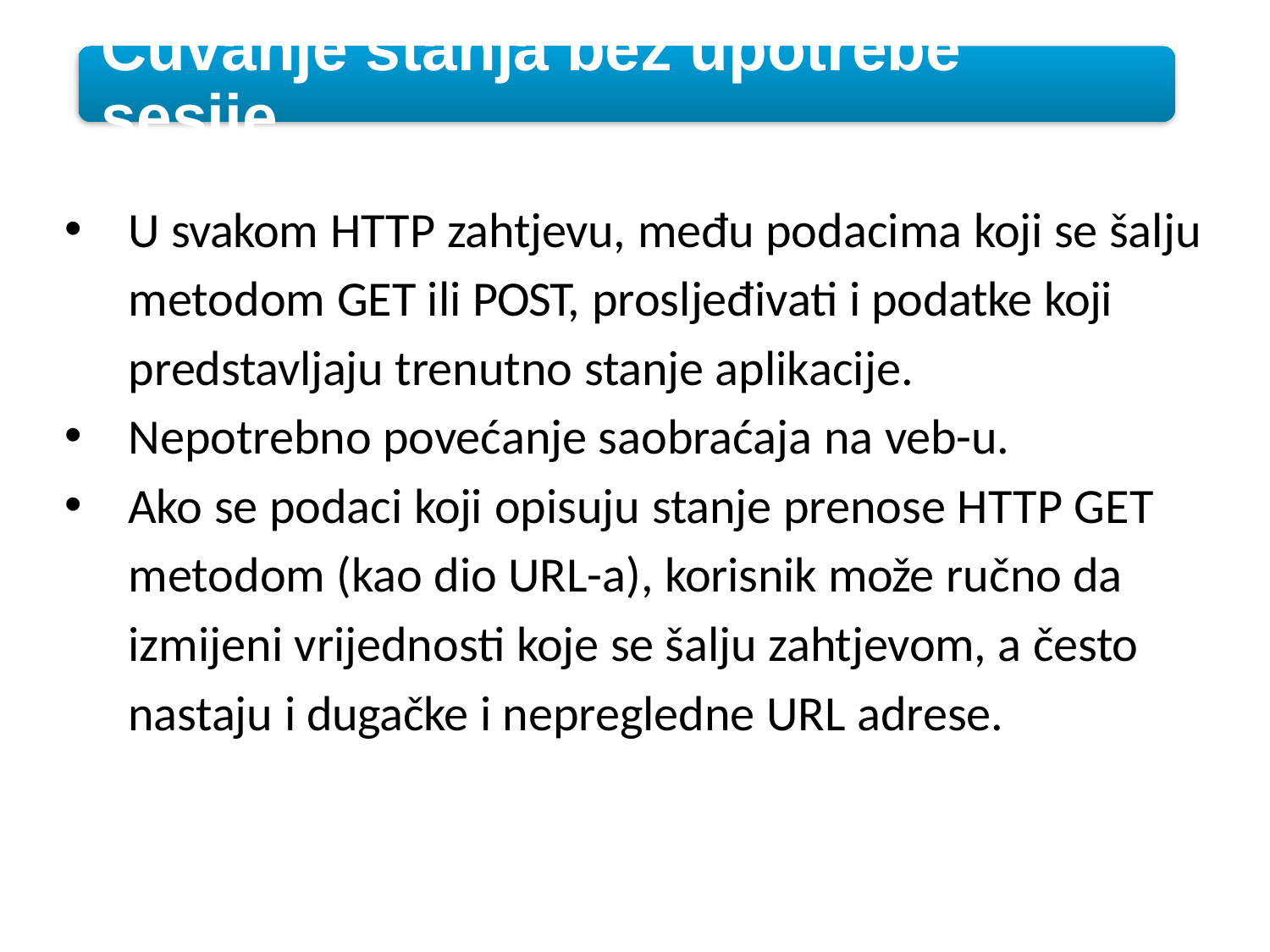

Čuvanje stanja bez upotrebe sesije
U svakom HTTP zahtjevu, među podacima koji se šalju metodom GET ili POST, prosljeđivati i podatke koji  predstavljaju trenutno stanje aplikacije.
Nepotrebno povećanje saobraćaja na veb-u.
Ako se podaci koji opisuju stanje prenose HTTP GET metodom (kao dio URL-a), korisnik može ručno da izmijeni vrijednosti koje se šalju zahtjevom, a često nastaju i dugačke i nepregledne URL adrese.